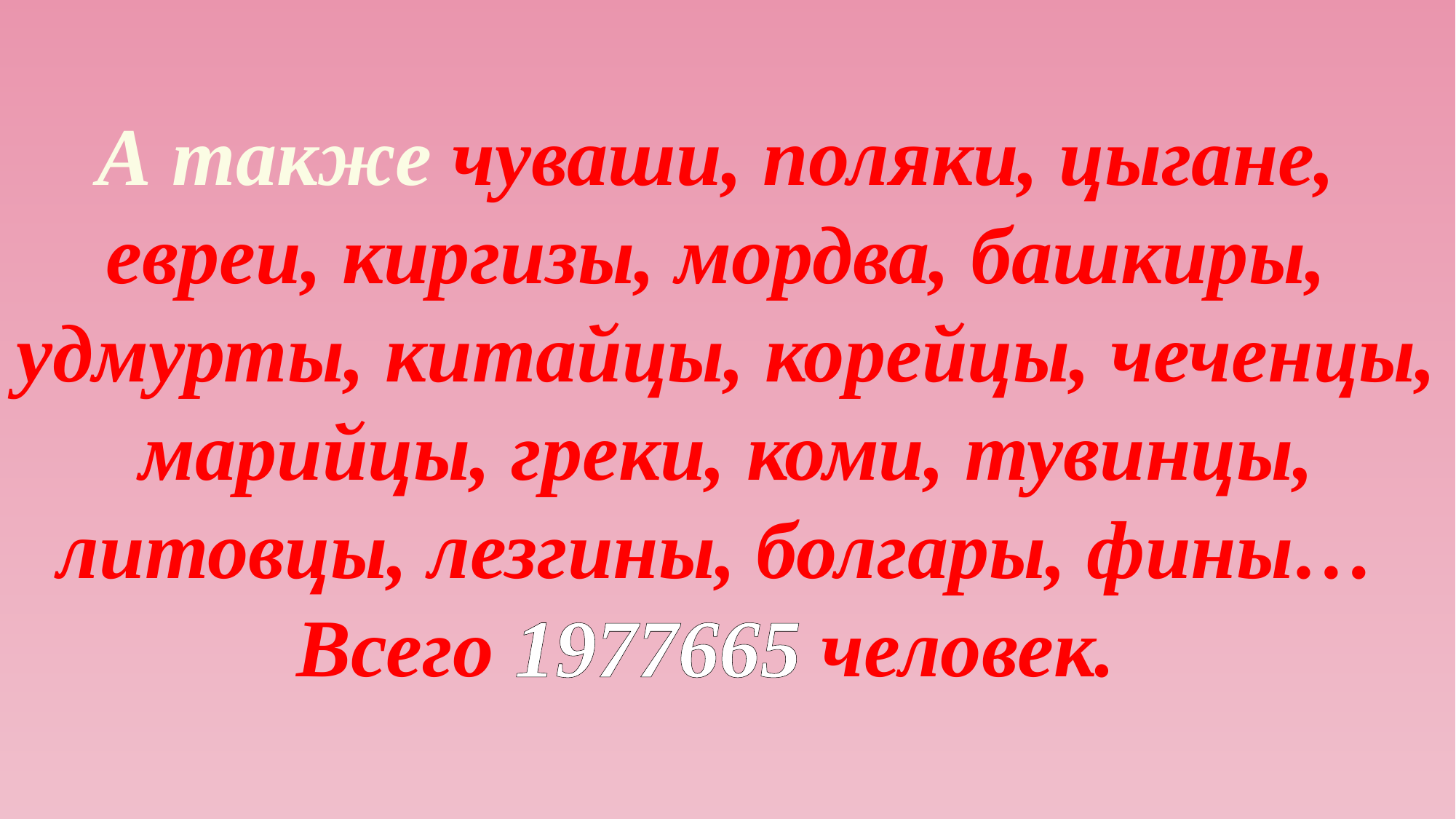

А также чуваши, поляки, цыгане,
евреи, киргизы, мордва, башкиры,
удмурты, китайцы, корейцы, чеченцы,
марийцы, греки, коми, тувинцы,
литовцы, лезгины, болгары, фины…
Всего 1977665 человек.